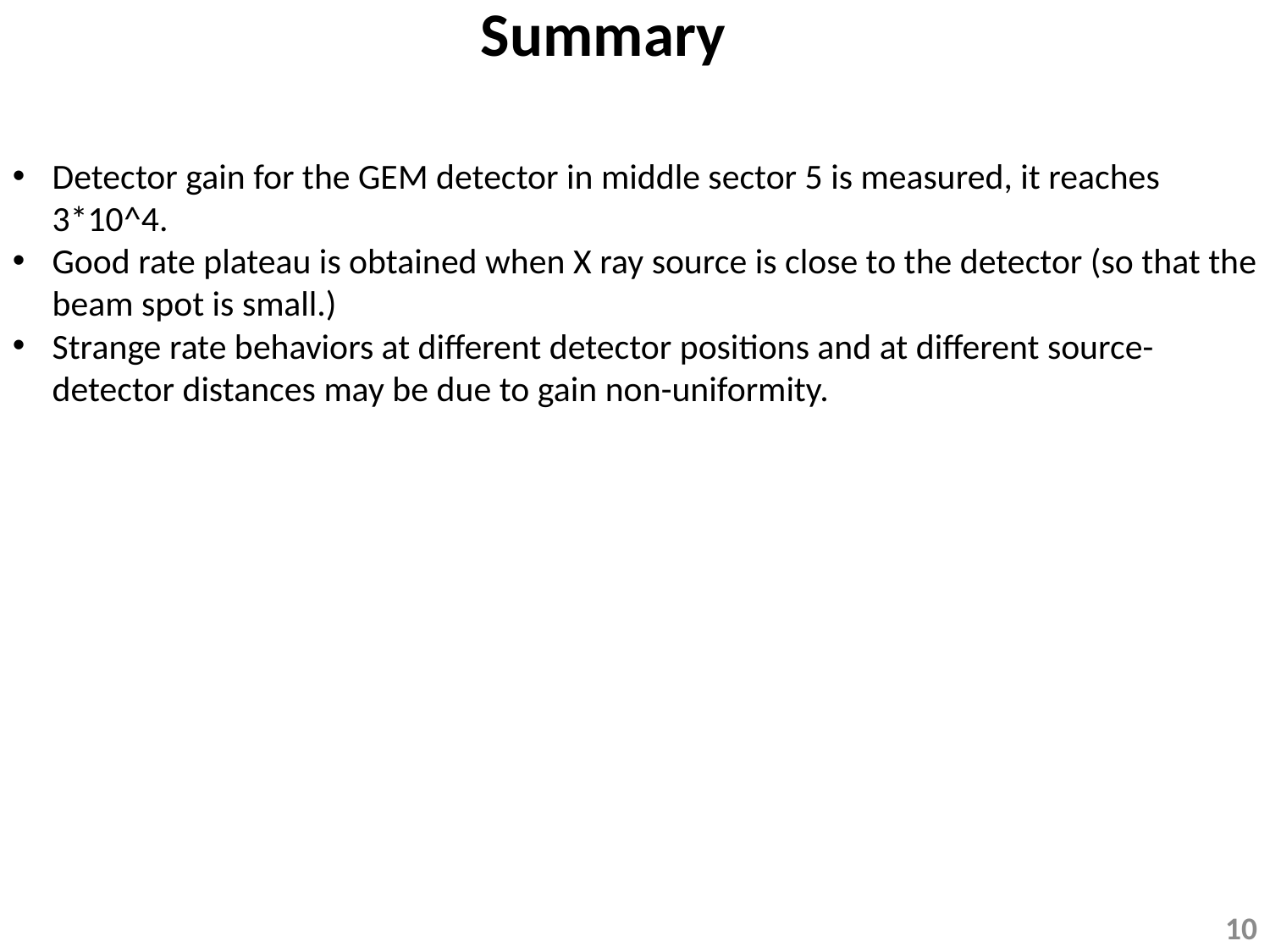

# Summary
Detector gain for the GEM detector in middle sector 5 is measured, it reaches 3*10^4.
Good rate plateau is obtained when X ray source is close to the detector (so that the beam spot is small.)
Strange rate behaviors at different detector positions and at different source-detector distances may be due to gain non-uniformity.
10